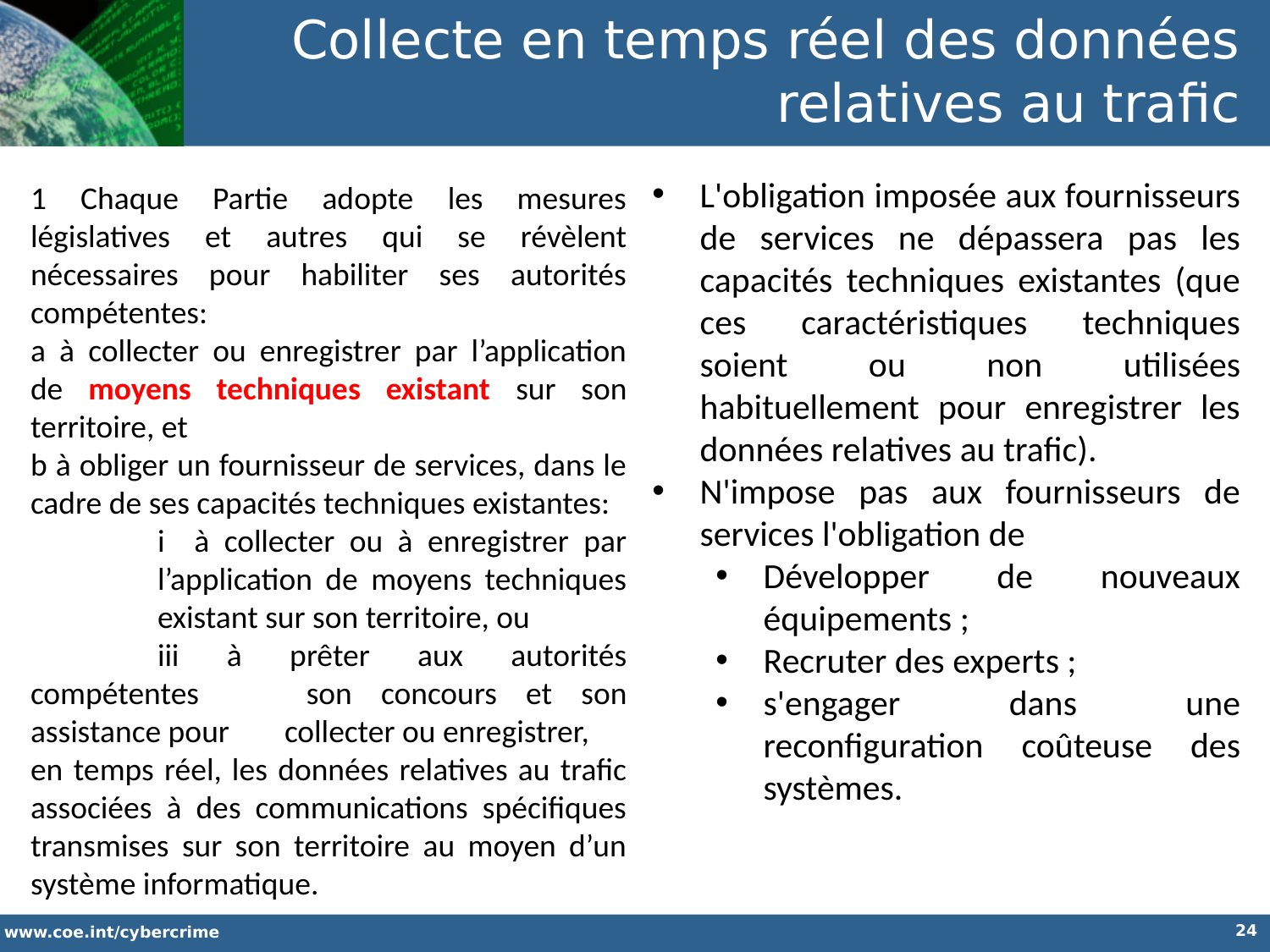

Collecte en temps réel des données relatives au trafic
L'obligation imposée aux fournisseurs de services ne dépassera pas les capacités techniques existantes (que ces caractéristiques techniques soient ou non utilisées habituellement pour enregistrer les données relatives au trafic).
N'impose pas aux fournisseurs de services l'obligation de
Développer de nouveaux équipements ;
Recruter des experts ;
s'engager dans une reconfiguration coûteuse des systèmes.
1 Chaque Partie adopte les mesures législatives et autres qui se révèlent nécessaires pour habiliter ses autorités compétentes:
a à collecter ou enregistrer par l’application de moyens techniques existant sur son territoire, et
b à obliger un fournisseur de services, dans le cadre de ses capacités techniques existantes:
	i  à collecter ou à enregistrer par 	l’application de moyens techniques 	existant sur son territoire, ou
	iii à prêter aux autorités compétentes 	son concours et son assistance pour 	collecter ou enregistrer,
en temps réel, les données relatives au trafic associées à des communications spécifiques transmises sur son territoire au moyen d’un système informatique.